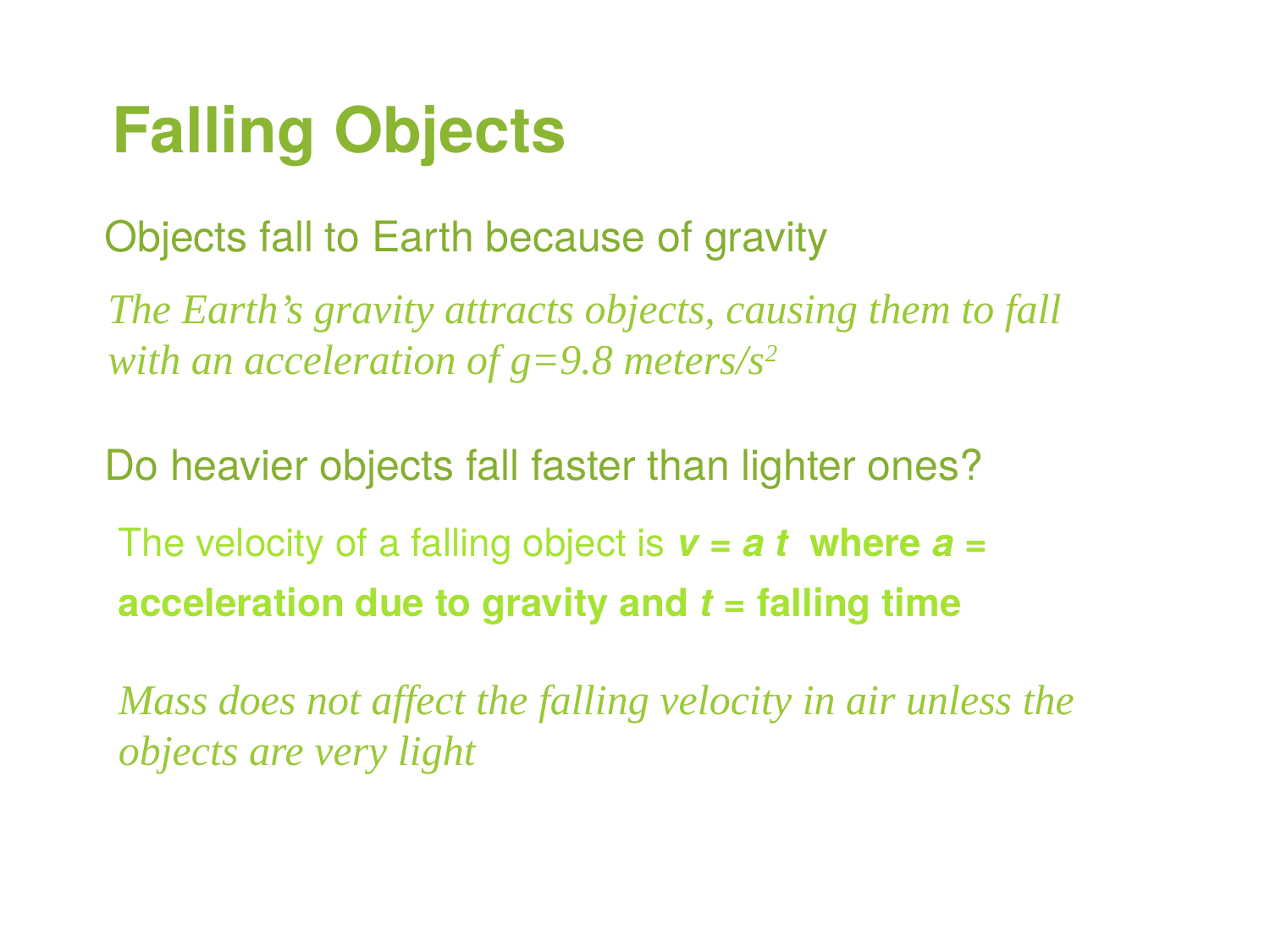

Falling Objects
Objects fall to Earth because of gravity

Do heavier objects fall faster than lighter ones?
The Earth’s gravity attracts objects, causing them to fall with an acceleration of g=9.8 meters/s2
The velocity of a falling object is v = a t  where a = acceleration due to gravity and t = falling time
Mass does not affect the falling velocity in air unless the objects are very light